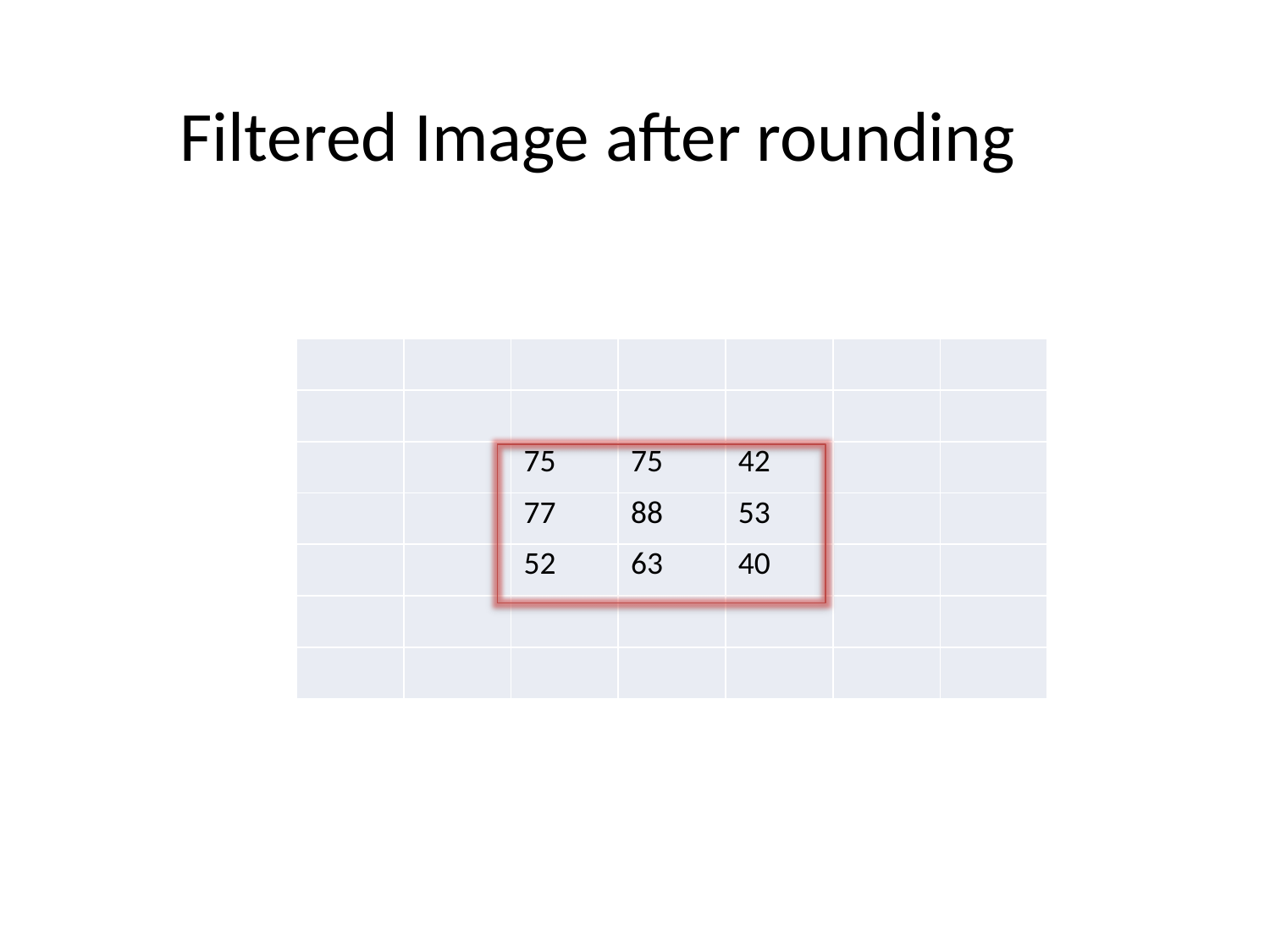

Filtered Image after rounding
|  |  |  |  |  |  |  |
| --- | --- | --- | --- | --- | --- | --- |
|  |  |  |  |  |  |  |
|  |  | 75 | 75 | 42 |  |  |
|  |  | 77 | 88 | 53 |  |  |
|  |  | 52 | 63 | 40 |  |  |
|  |  |  |  |  |  |  |
|  |  |  |  |  |  |  |